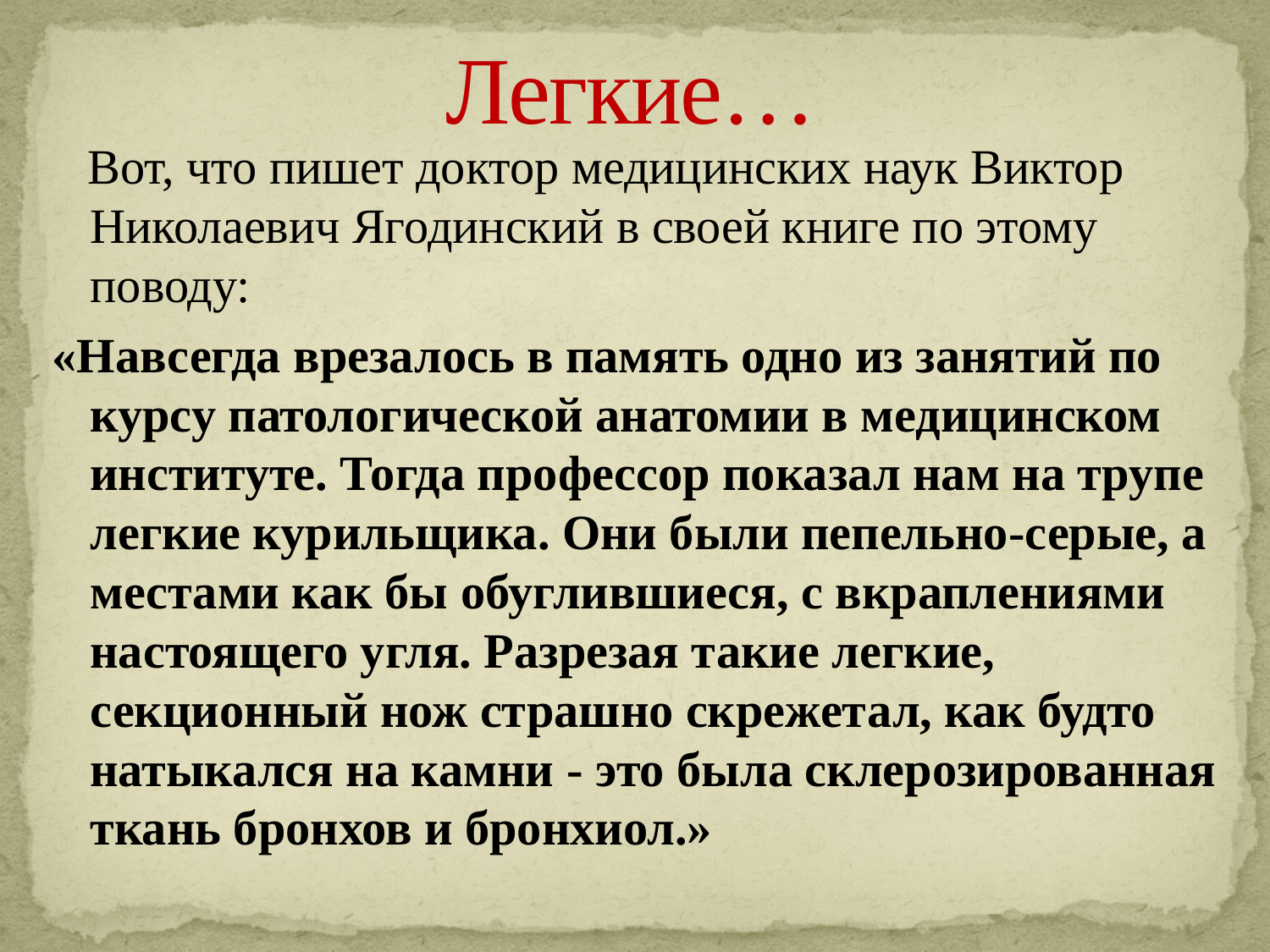

# Легкие…
   Вот, что пишет доктор медицинских наук Виктор Николаевич Ягодинский в своей книге по этому поводу:
«Навсегда врезалось в память одно из занятий по курсу патологической анатомии в медицинском институте. Тогда профессор показал нам на трупе легкие курильщика. Они были пепельно-серые, а местами как бы обуглившиеся, с вкраплениями настоящего угля. Разрезая такие легкие, секционный нож страшно скрежетал, как будто натыкался на камни - это была склерозированная ткань бронхов и бронхиол.»